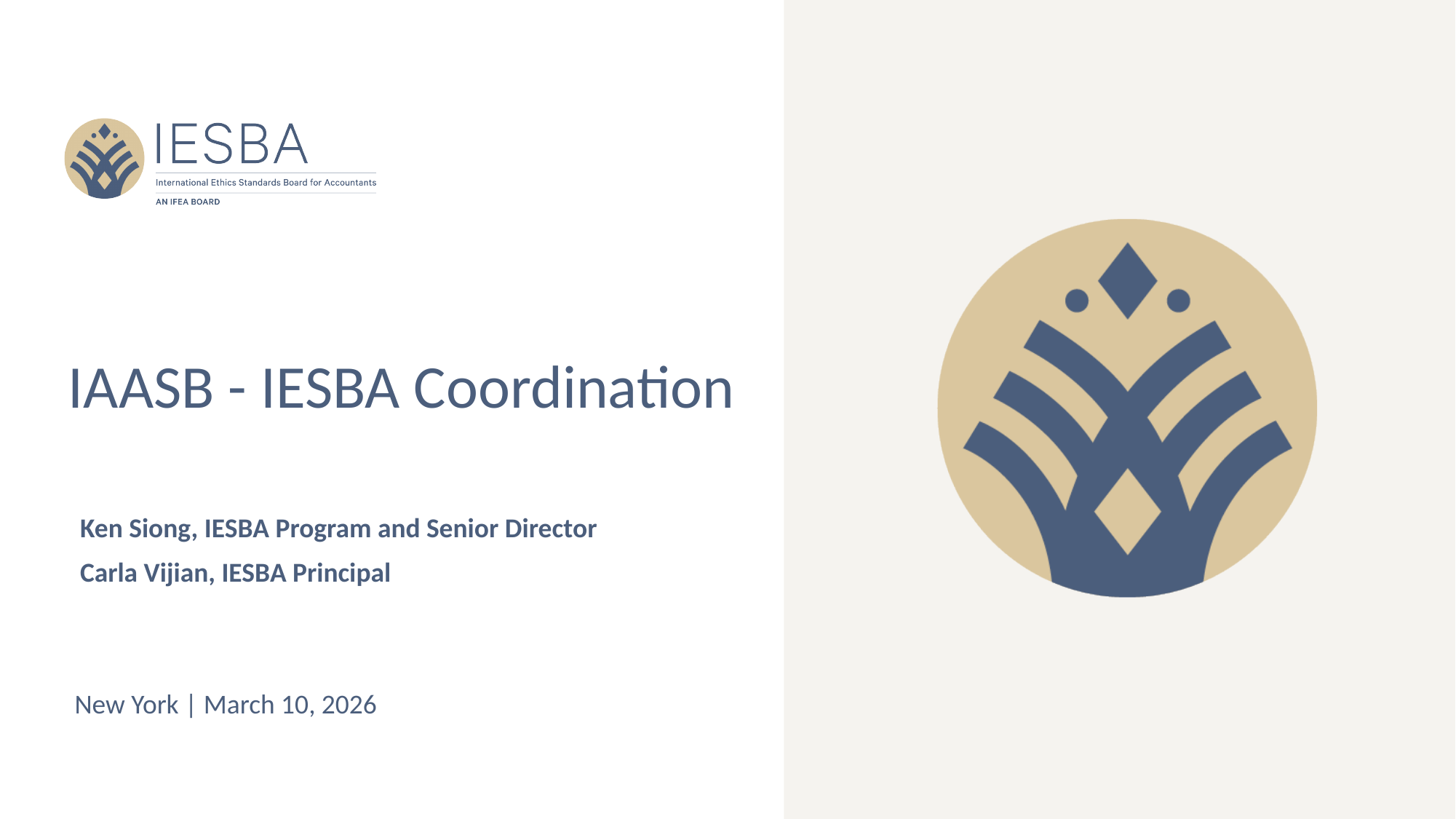

# IAASB - IESBA Coordination
Ken Siong, IESBA Program and Senior Director
Carla Vijian, IESBA Principal
New York | March 10, 2026